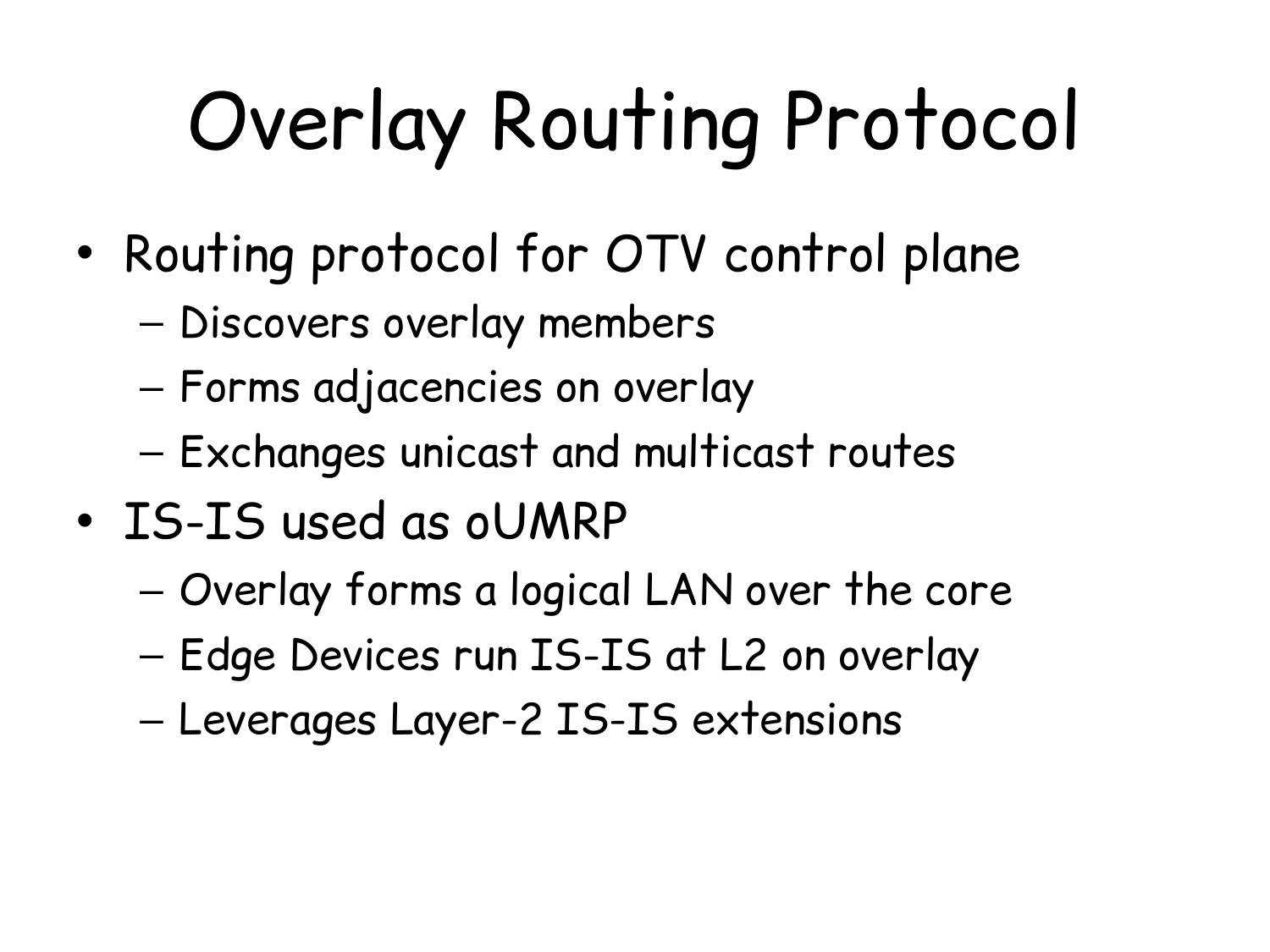

# Overlay Routing Protocol
Routing protocol for OTV control plane
Discovers overlay members
Forms adjacencies on overlay
Exchanges unicast and multicast routes
IS-IS used as oUMRP
Overlay forms a logical LAN over the core
Edge Devices run IS-IS at L2 on overlay
Leverages Layer-2 IS-IS extensions